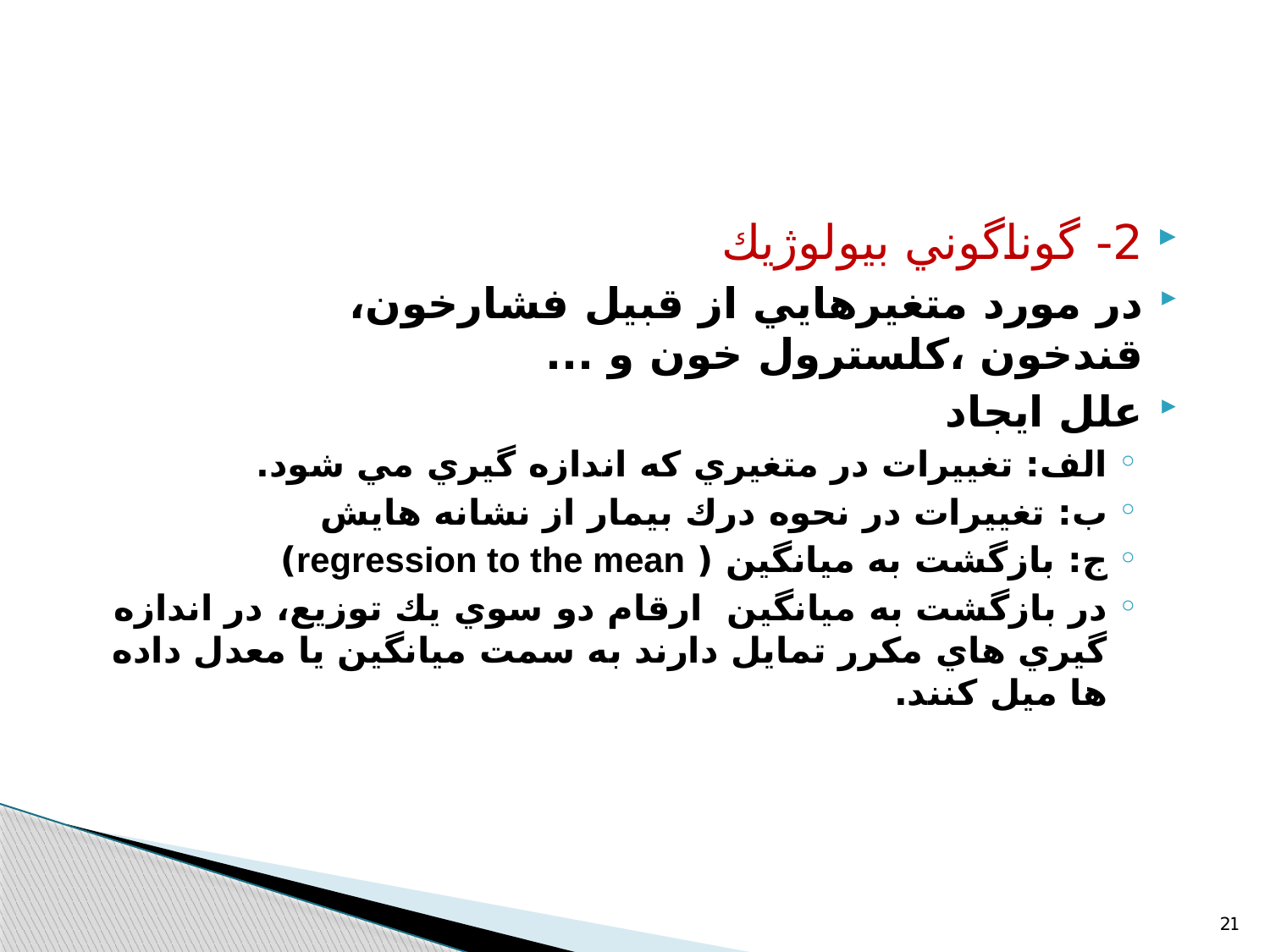

2- گوناگوني بيولوژيك
در مورد متغيرهايي از قبيل فشارخون، قندخون ،كلسترول خون و ...
علل ايجاد
الف: تغييرات در متغيري كه اندازه گيري مي شود.
ب: تغييرات در نحوه درك بيمار از نشانه هايش
ج: بازگشت به ميانگين ( regression to the mean)
در بازگشت به ميانگين  ارقام دو سوي يك توزيع، در اندازه گيري هاي مكرر تمايل دارند به سمت ميانگين يا معدل داده ها ميل كنند.
21